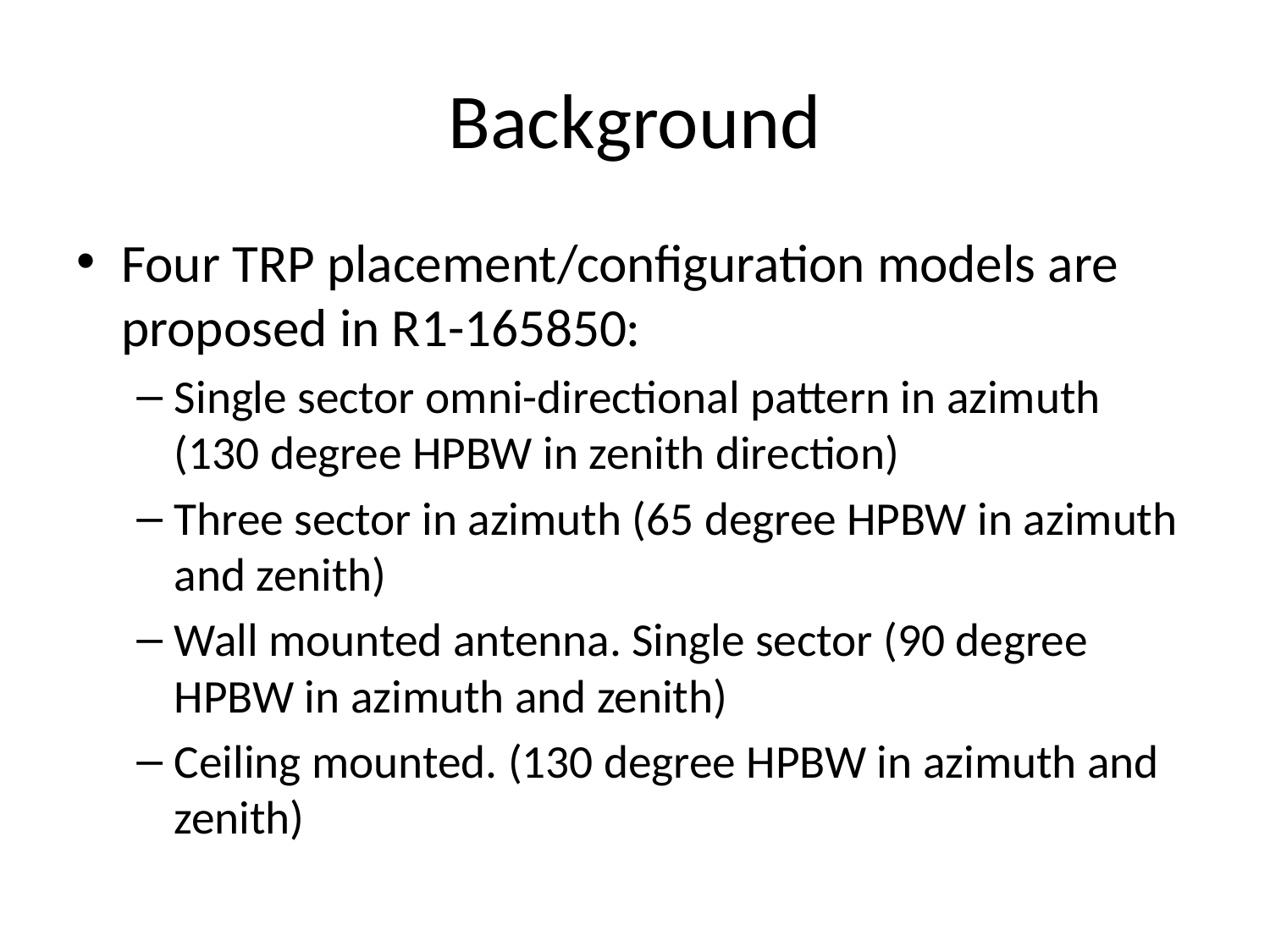

# Background
Four TRP placement/configuration models are proposed in R1-165850:
Single sector omni-directional pattern in azimuth (130 degree HPBW in zenith direction)
Three sector in azimuth (65 degree HPBW in azimuth and zenith)
Wall mounted antenna. Single sector (90 degree HPBW in azimuth and zenith)
Ceiling mounted. (130 degree HPBW in azimuth and zenith)